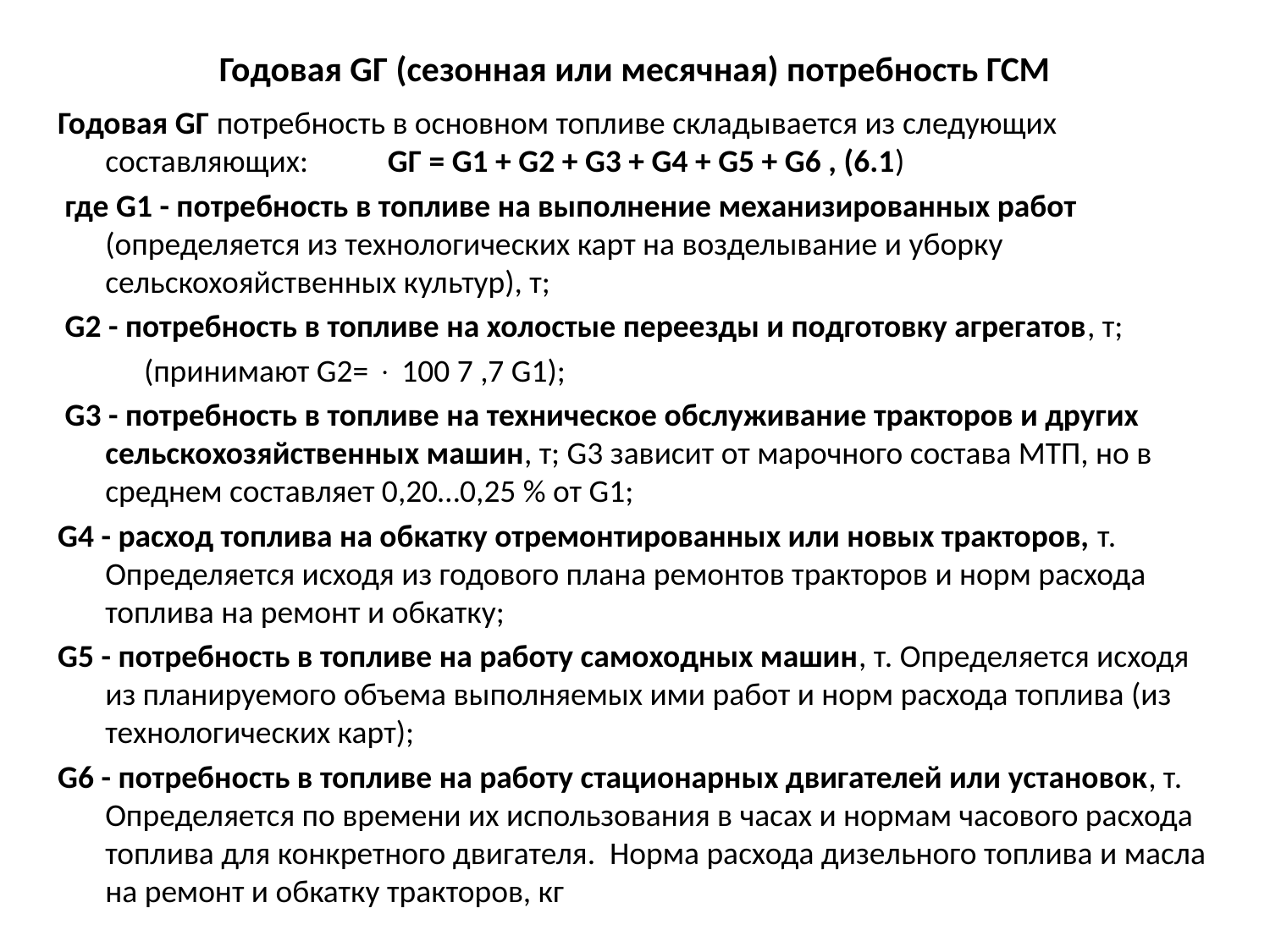

# Годовая GГ (сезонная или месячная) потребность ГСМ
Годовая GГ потребность в основном топливе складывается из следующих составляющих:           GГ = G1 + G2 + G3 + G4 + G5 + G6 , (6.1)
 где G1 - потребность в топливе на выполнение механизированных работ (определяется из технологических карт на возделывание и уборку сельскохояйственных культур), т;
 G2 - потребность в топливе на холостые переезды и подготовку агрегатов, т;
            (принимают G2= ⋅ 100 7 ,7 G1);
 G3 - потребность в топливе на техническое обслуживание тракторов и других сельскохозяйственных машин, т; G3 зависит от марочного состава МТП, но в среднем составляет 0,20…0,25 % от G1;
G4 - расход топлива на обкатку отремонтированных или новых тракторов, т.  Определяется исходя из годового плана ремонтов тракторов и норм расхода топлива на ремонт и обкатку;
G5 - потребность в топливе на работу самоходных машин, т. Определяется исходя из планируемого объема выполняемых ими работ и норм расхода топлива (из технологических карт);
G6 - потребность в топливе на работу стационарных двигателей или установок, т. Определяется по времени их использования в часах и нормам часового расхода топлива для конкретного двигателя.  Норма расхода дизельного топлива и масла на ремонт и обкатку тракторов, кг